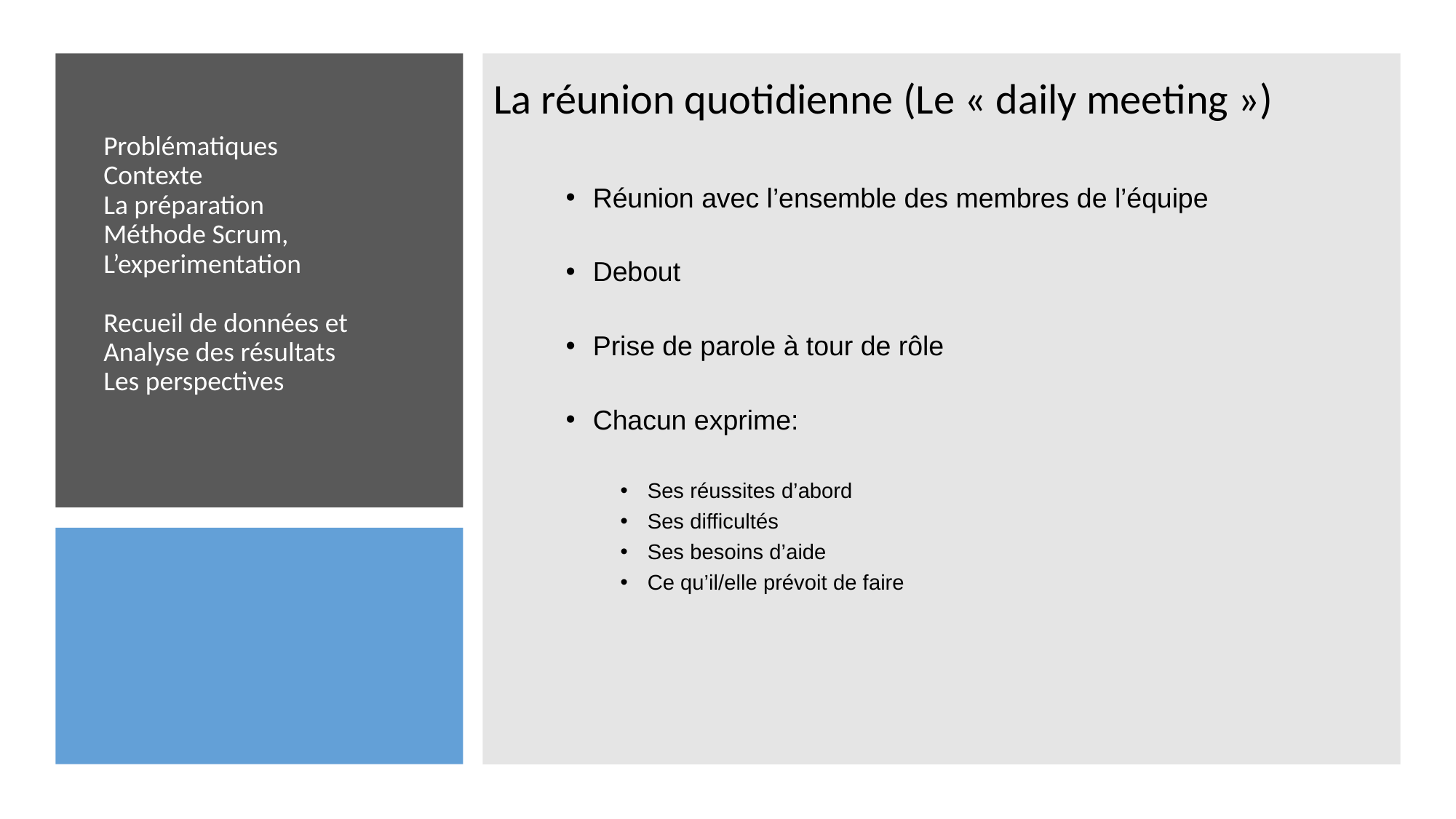

La réunion quotidienne (Le « daily meeting »)

Problématiques
Contexte
La préparation
Méthode Scrum,
L’experimentation
Recueil de données et Analyse des résultats
Les perspectives

Réunion avec l’ensemble des membres de l’équipe

Debout

Prise de parole à tour de rôle

Chacun exprime:

Ses réussites d’abord
Ses difficultés
Ses besoins d’aide
Ce qu’il/elle prévoit de faire